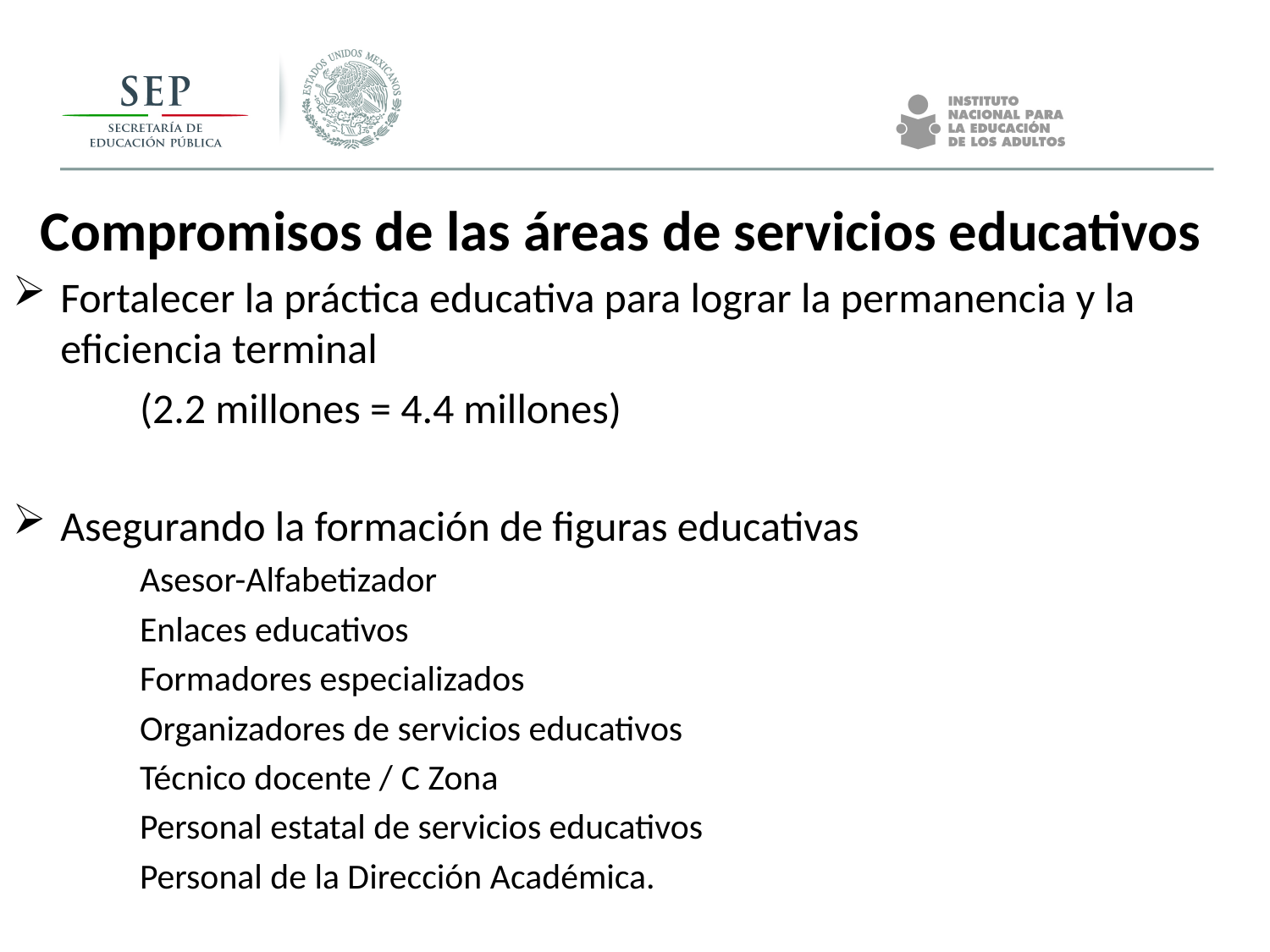

Compromisos de las áreas de servicios educativos
Fortalecer la práctica educativa para lograr la permanencia y la eficiencia terminal
	(2.2 millones = 4.4 millones)

Asegurando la formación de figuras educativas
	Asesor-Alfabetizador
	Enlaces educativos
	Formadores especializados
	Organizadores de servicios educativos
	Técnico docente / C Zona
	Personal estatal de servicios educativos
	Personal de la Dirección Académica.